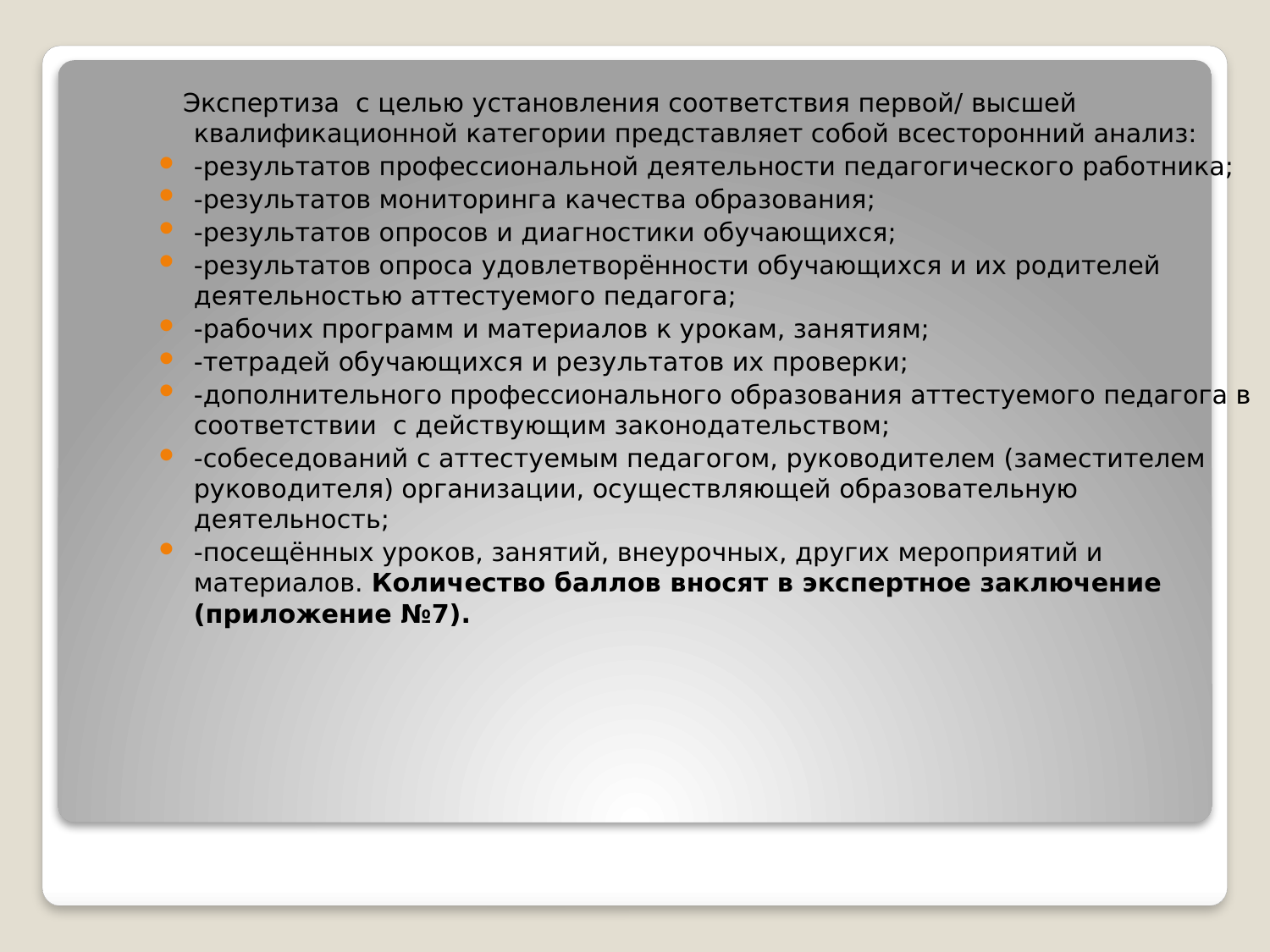

Экспертиза  с целью установления соответствия первой/ высшей квалификационной категории представляет собой всесторонний анализ:
-результатов профессиональной деятельности педагогического работника;
-результатов мониторинга качества образования;
-результатов опросов и диагностики обучающихся;
-результатов опроса удовлетворённости обучающихся и их родителей деятельностью аттестуемого педагога;
-рабочих программ и материалов к урокам, занятиям;
-тетрадей обучающихся и результатов их проверки;
-дополнительного профессионального образования аттестуемого педагога в соответствии  с действующим законодательством;
-собеседований с аттестуемым педагогом, руководителем (заместителем руководителя) организации, осуществляющей образовательную деятельность;
-посещённых уроков, занятий, внеурочных, других мероприятий и материалов. Количество баллов вносят в экспертное заключение (приложение №7).